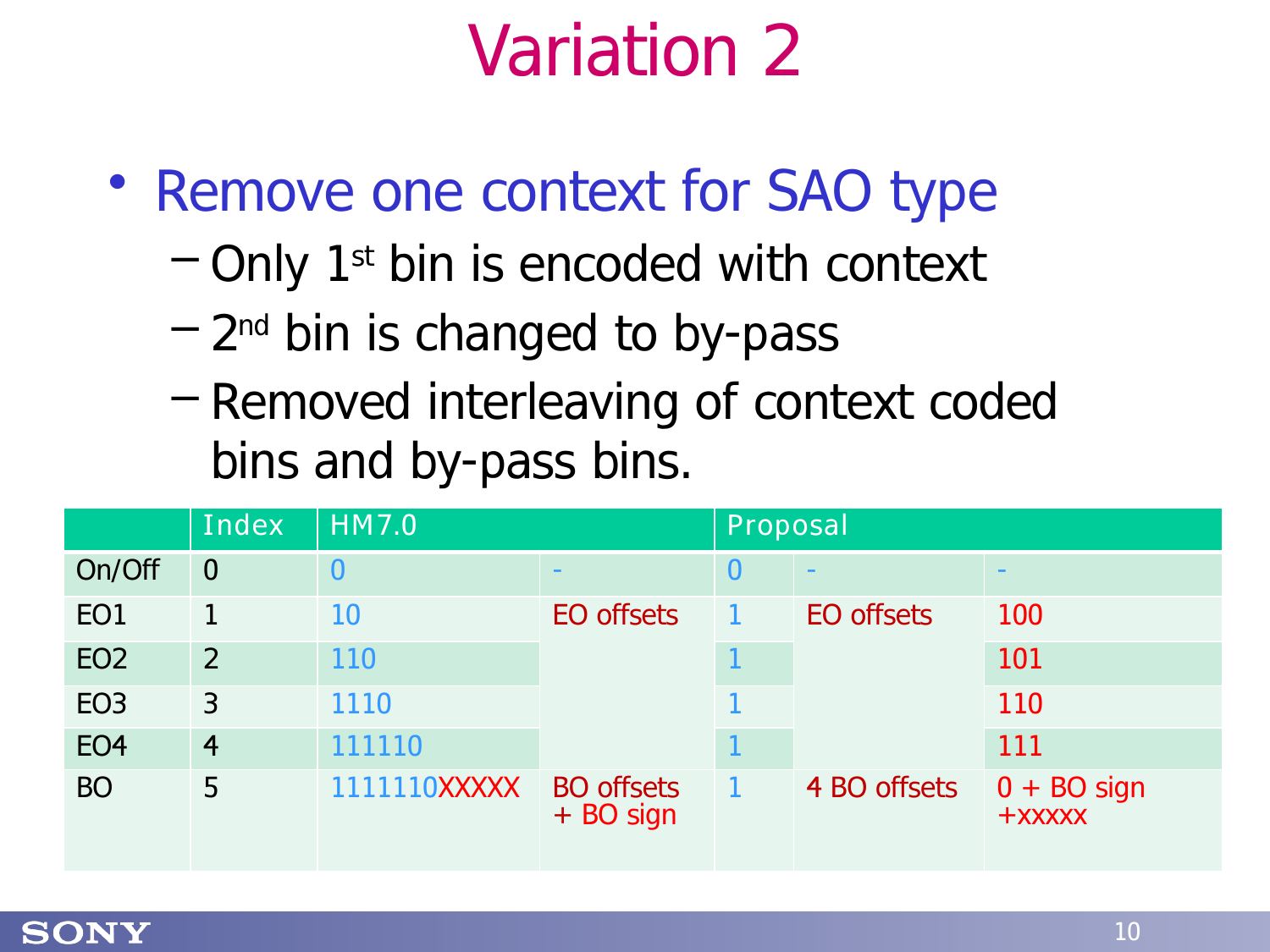

# Variation 2
Remove one context for SAO type
Only 1st bin is encoded with context
2nd bin is changed to by-pass
Removed interleaving of context coded bins and by-pass bins.

|  | Index | HM7.0 |  | Proposal |  |  |
| --- | --- | --- | --- | --- | --- | --- |
| On/Off | 0 | 0 | - | 0 | - | - |
| EO1 | 1 | 10 | EO offsets | 1 | EO offsets | 100 |
| EO2 | 2 | 110 |  | 1 |  | 101 |
| EO3 | 3 | 1110 |  | 1 |  | 110 |
| EO4 | 4 | 111110 |  | 1 |  | 111 |
| BO | 5 | 1111110XXXXX | BO offsets + BO sign | 1 | 4 BO offsets | 0 + BO sign +xxxxx |
10